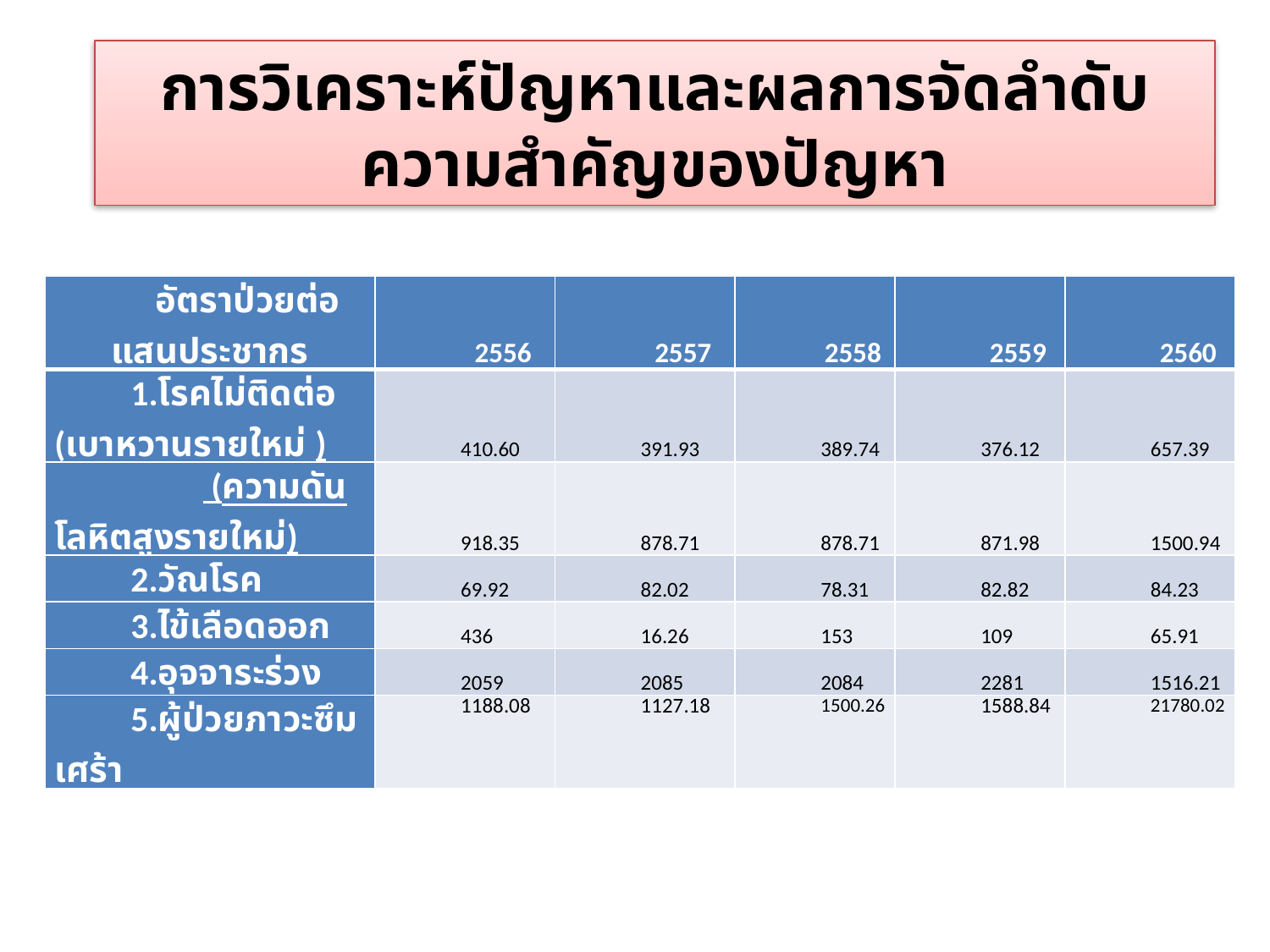

การวิเคราะห์ปัญหาและผลการจัดลำดับความสำคัญของปัญหา
| อัตราป่วยต่อแสนประชากร | 2556 | 2557 | 2558 | 2559 | 2560 |
| --- | --- | --- | --- | --- | --- |
| 1.โรคไม่ติดต่อ (เบาหวานรายใหม่ ) | 410.60 | 391.93 | 389.74 | 376.12 | 657.39 |
| (ความดันโลหิตสูงรายใหม่) | 918.35 | 878.71 | 878.71 | 871.98 | 1500.94 |
| 2.วัณโรค | 69.92 | 82.02 | 78.31 | 82.82 | 84.23 |
| 3.ไข้เลือดออก | 436 | 16.26 | 153 | 109 | 65.91 |
| 4.อุจจาระร่วง | 2059 | 2085 | 2084 | 2281 | 1516.21 |
| 5.ผู้ป่วยภาวะซึมเศร้า | 1188.08 | 1127.18 | 1500.26 | 1588.84 | 21780.02 |